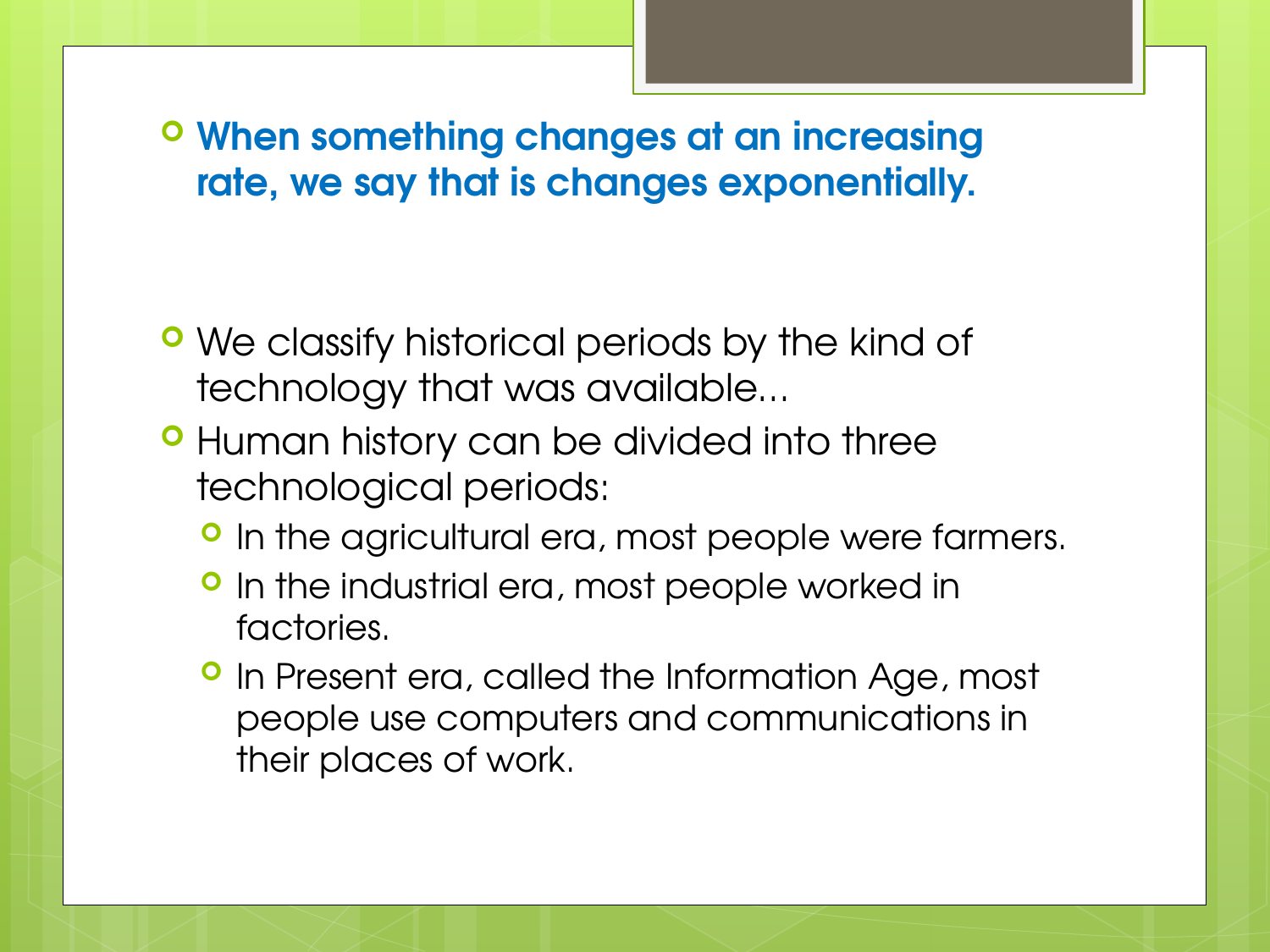

When something changes at an increasing rate, we say that is changes exponentially.

We classify historical periods by the kind of technology that was available…
Human history can be divided into three technological periods:
In the agricultural era, most people were farmers.
In the industrial era, most people worked in factories.
In Present era, called the Information Age, most people use computers and communications in their places of work.